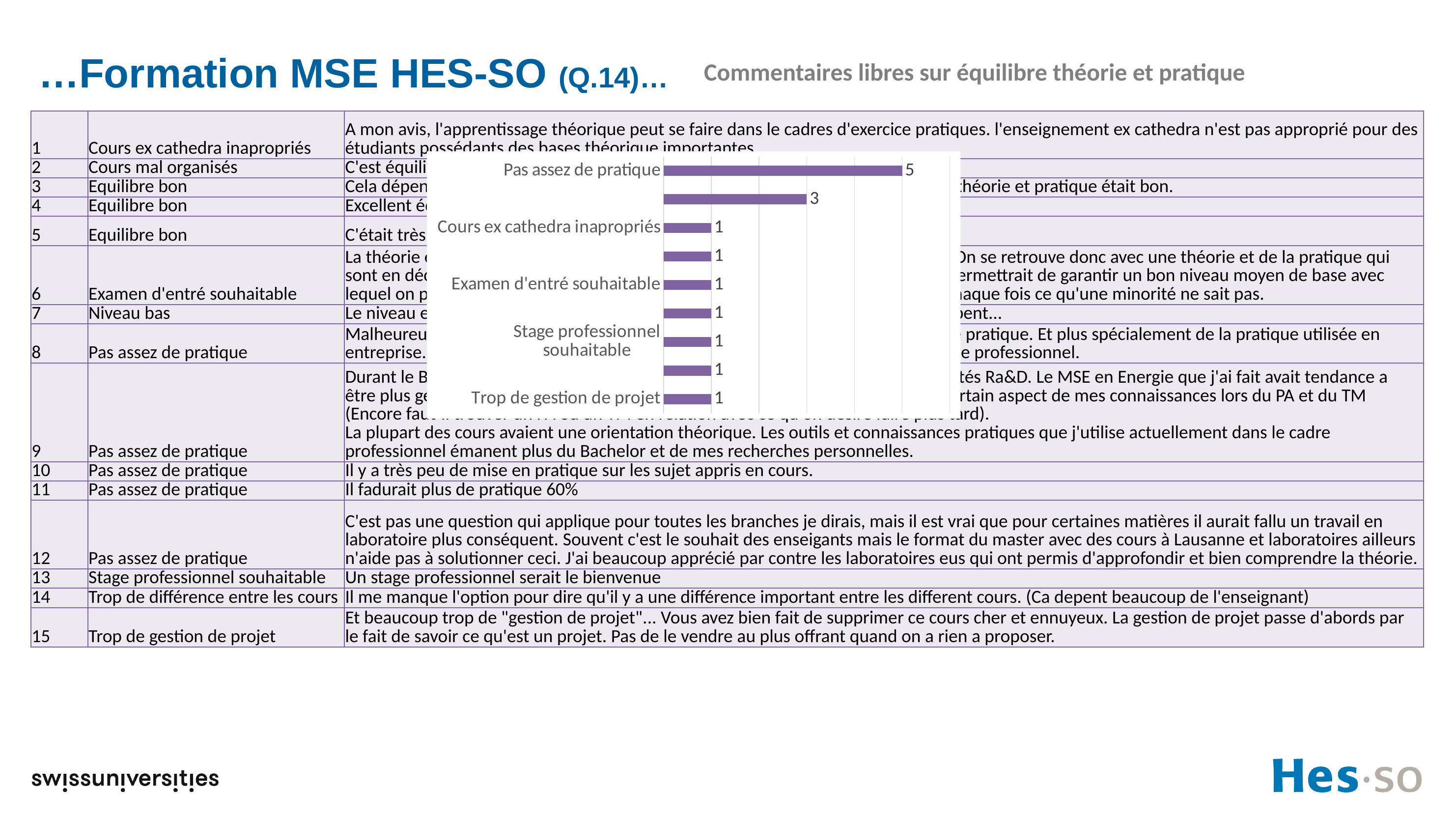

# …Formation MSE HES-SO (Q.14)…
Commentaires libres sur équilibre théorie et pratique
| 1 | Cours ex cathedra inapropriés | A mon avis, l'apprentissage théorique peut se faire dans le cadres d'exercice pratiques. l'enseignement ex cathedra n'est pas approprié pour des étudiants possédants des bases théorique importantes. |
| --- | --- | --- |
| 2 | Cours mal organisés | C'est équilibré mais certains cours ne sont pas très bien organisés. |
| 3 | Equilibre bon | Cela dépend beaucoup des cours choisis. Dans mon cas, j'ai trouvé que l'équilibre théorie et pratique était bon. |
| 4 | Equilibre bon | Excellent équilibre, ne changez pas cela ! |
| 5 | Equilibre bon | C'était très équilibré durant la formation. |
| 6 | Examen d'entré souhaitable | La théorie et la pratique sont nivelés par la bas car il n'y a pas d'examen d'entrée. On se retrouve donc avec une théorie et de la pratique qui sont en décalage avec le niveau moyen de la classe. Un examen d'entrée exigent permettrait de garantir un bon niveau moyen de base avec lequel on peut aller plus vite et plus loin sur la matière sans devoir réexpliquer à chaque fois ce qu'une minorité ne sait pas. |
| 7 | Niveau bas | Le niveau est cependant un peu bas suivant le cours ou les personnes qui y participent... |
| 8 | Pas assez de pratique | Malheureusement pour beaucoup de cours il y a beaucoup de théorie mais peu de pratique. Et plus spécialement de la pratique utilisée en entreprise. Certains cours offrent de la pratique mais décalée par rapport au monde professionnel. |
| 9 | Pas assez de pratique | Durant le Bachelor HES, il y a beaucoup de laboratoires et de travaux travaux orientés Ra&D. Le MSE en Energie que j'ai fait avait tendance a être plus général et donc plus théorique, même s'il a eu le mérite d'approfondir certain aspect de mes connaissances lors du PA et du TM (Encore faut-il trouver un PA ou un TM en relation avec ce qu'on désire faire plus tard). La plupart des cours avaient une orientation théorique. Les outils et connaissances pratiques que j'utilise actuellement dans le cadre professionnel émanent plus du Bachelor et de mes recherches personnelles. |
| 10 | Pas assez de pratique | Il y a très peu de mise en pratique sur les sujet appris en cours. |
| 11 | Pas assez de pratique | Il fadurait plus de pratique 60% |
| 12 | Pas assez de pratique | C'est pas une question qui applique pour toutes les branches je dirais, mais il est vrai que pour certaines matières il aurait fallu un travail en laboratoire plus conséquent. Souvent c'est le souhait des enseigants mais le format du master avec des cours à Lausanne et laboratoires ailleurs n'aide pas à solutionner ceci. J'ai beaucoup apprécié par contre les laboratoires eus qui ont permis d'approfondir et bien comprendre la théorie. |
| 13 | Stage professionnel souhaitable | Un stage professionnel serait le bienvenue |
| 14 | Trop de différence entre les cours | Il me manque l'option pour dire qu'il y a une différence important entre les different cours. (Ca depent beaucoup de l'enseignant) |
| 15 | Trop de gestion de projet | Et beaucoup trop de "gestion de projet"... Vous avez bien fait de supprimer ce cours cher et ennuyeux. La gestion de projet passe d'abords par le fait de savoir ce qu'est un projet. Pas de le vendre au plus offrant quand on a rien a proposer. |

### Chart

| Category |  |
|---|---|
| Pas assez de pratique | 5.0 |
| Equilibre bon | 3.0 |
| Cours ex cathedra inapropriés | 1.0 |
| Cours mal organisés | 1.0 |
| Examen d'entré souhaitable | 1.0 |
| Niveau bas | 1.0 |
| Stage professionnel souhaitable | 1.0 |
| Trop de différence entre les cours | 1.0 |
| Trop de gestion de projet | 1.0 |